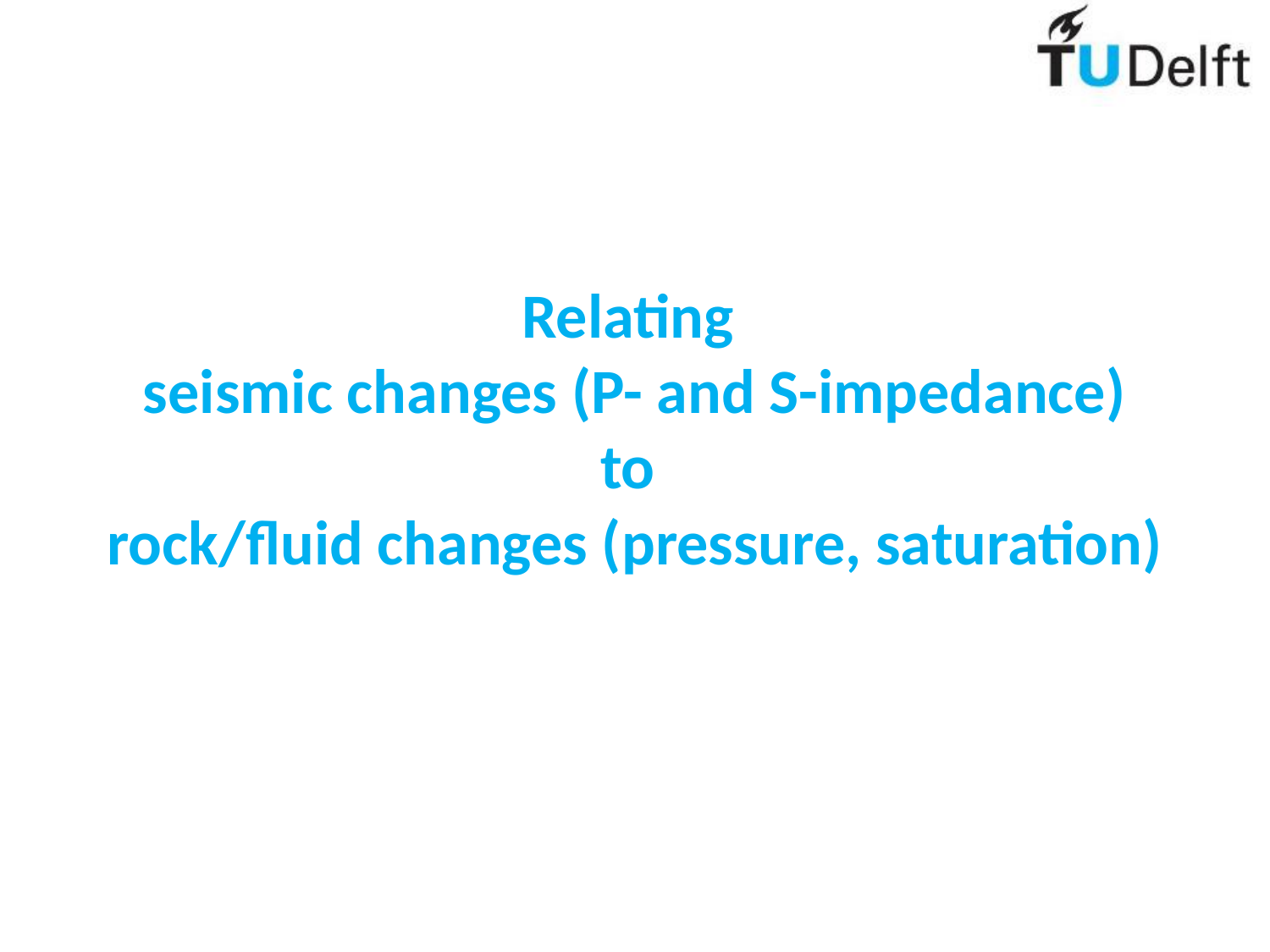

# Relating seismic changes (P- and S-impedance) to rock/fluid changes (pressure, saturation)